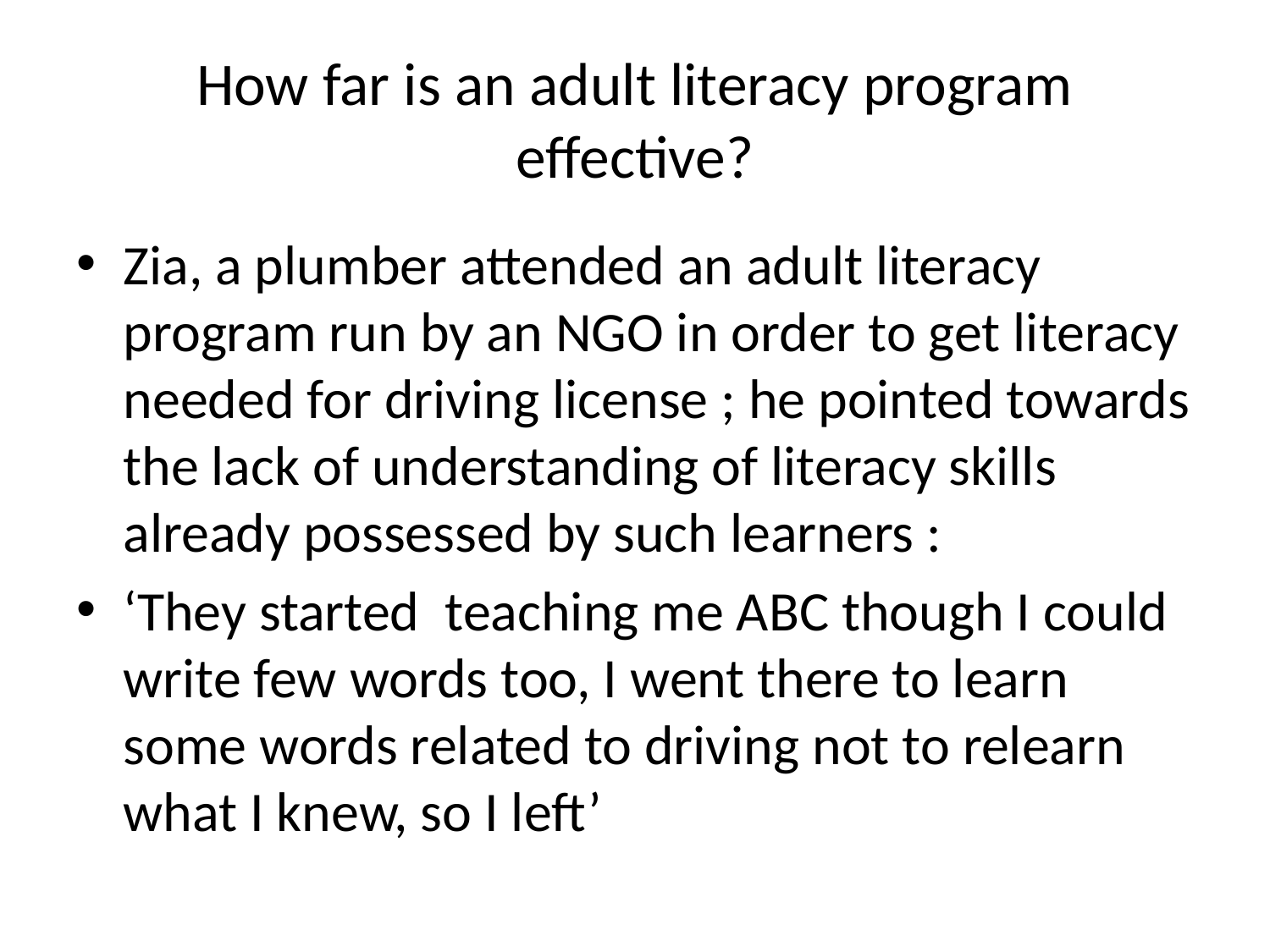

# How far is an adult literacy program effective?
Zia, a plumber attended an adult literacy program run by an NGO in order to get literacy needed for driving license ; he pointed towards the lack of understanding of literacy skills already possessed by such learners :
‘They started  teaching me ABC though I could write few words too, I went there to learn some words related to driving not to relearn what I knew, so I left’